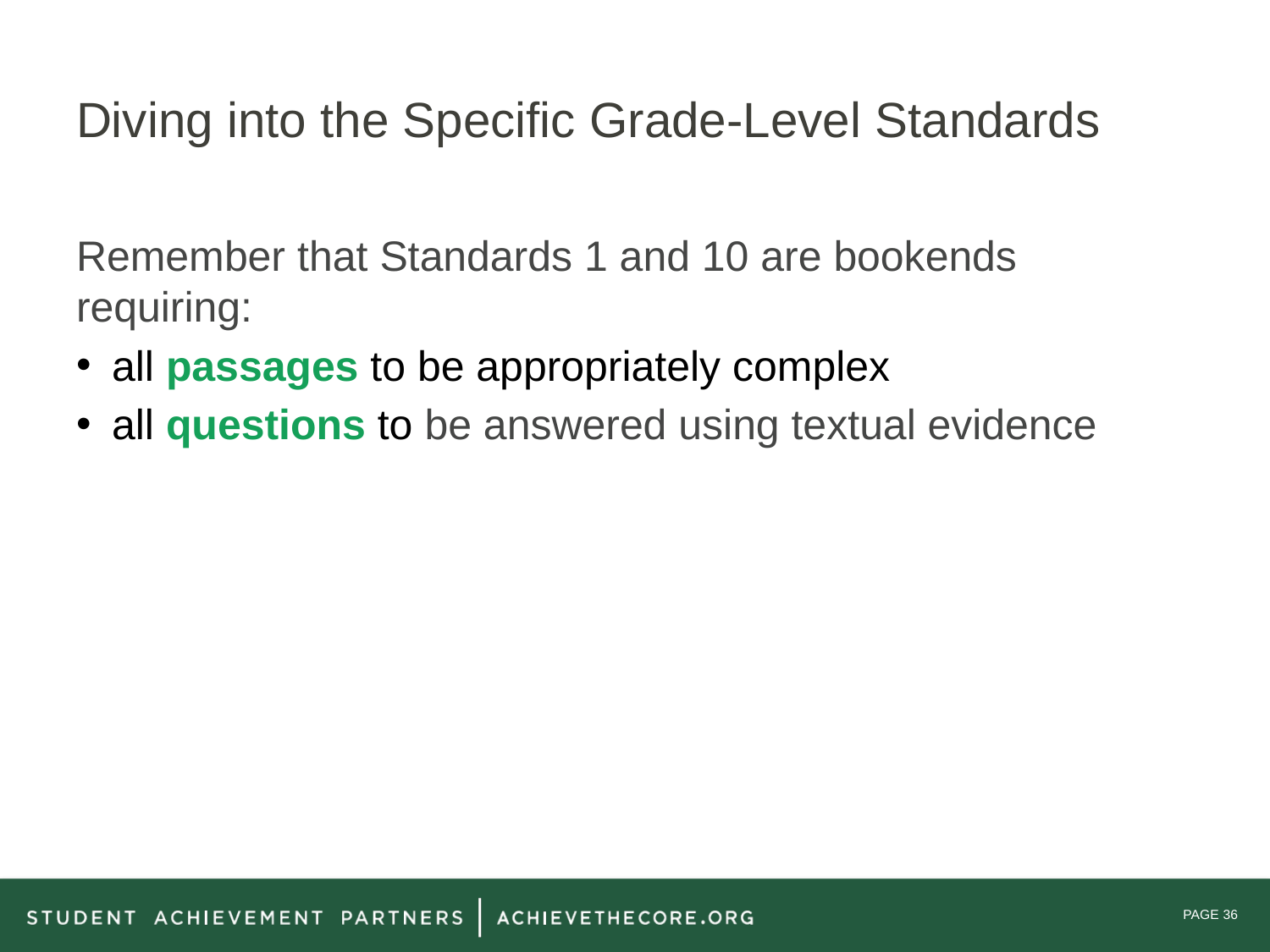

# Diving into the Specific Grade-Level Standards
Remember that Standards 1 and 10 are bookends requiring:
all passages to be appropriately complex
all questions to be answered using textual evidence